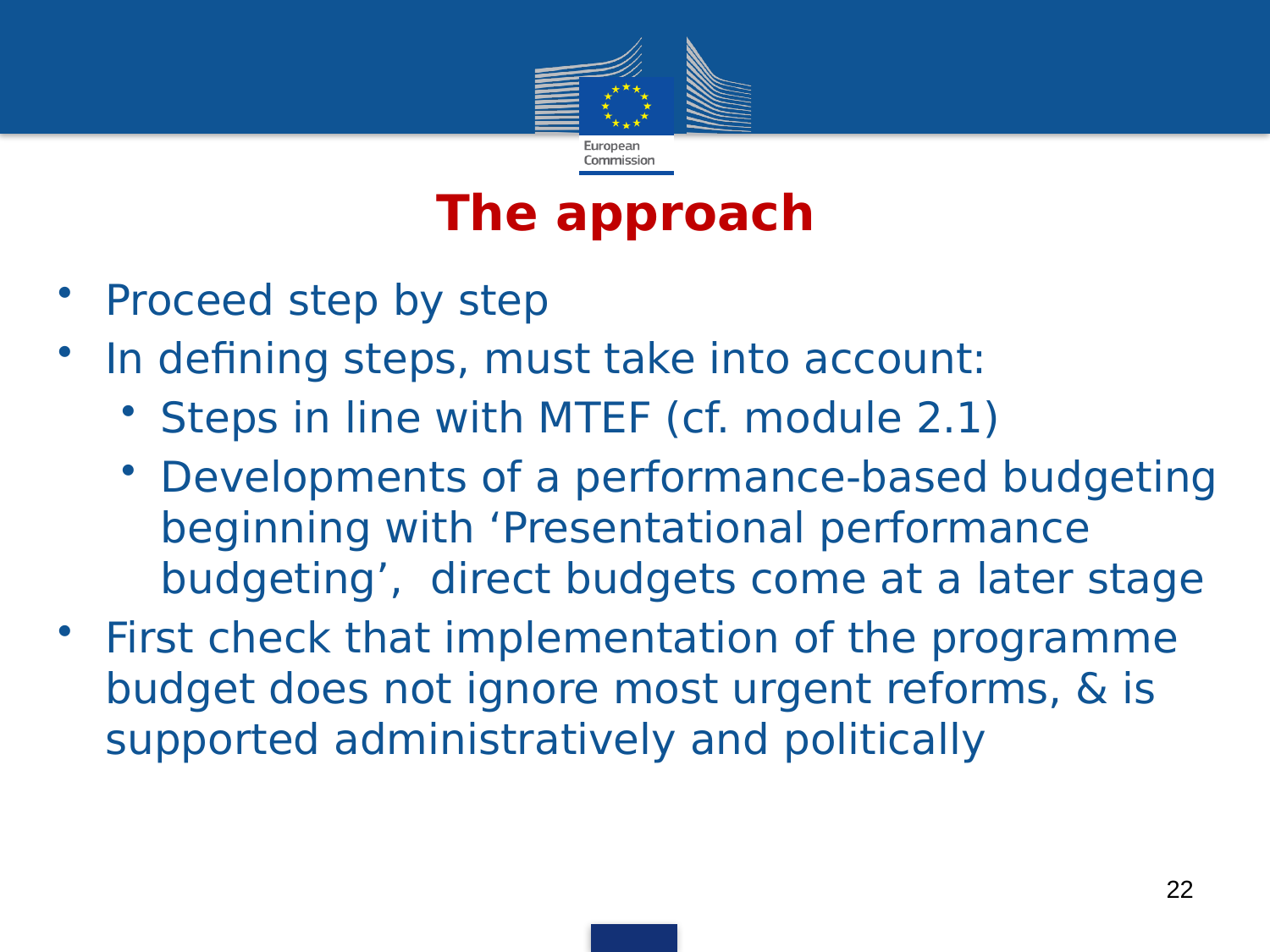

# The approach
Proceed step by step
In defining steps, must take into account:
Steps in line with MTEF (cf. module 2.1)
Developments of a performance-based budgeting beginning with ‘Presentational performance budgeting’,  direct budgets come at a later stage
First check that implementation of the programme budget does not ignore most urgent reforms, & is supported administratively and politically

22